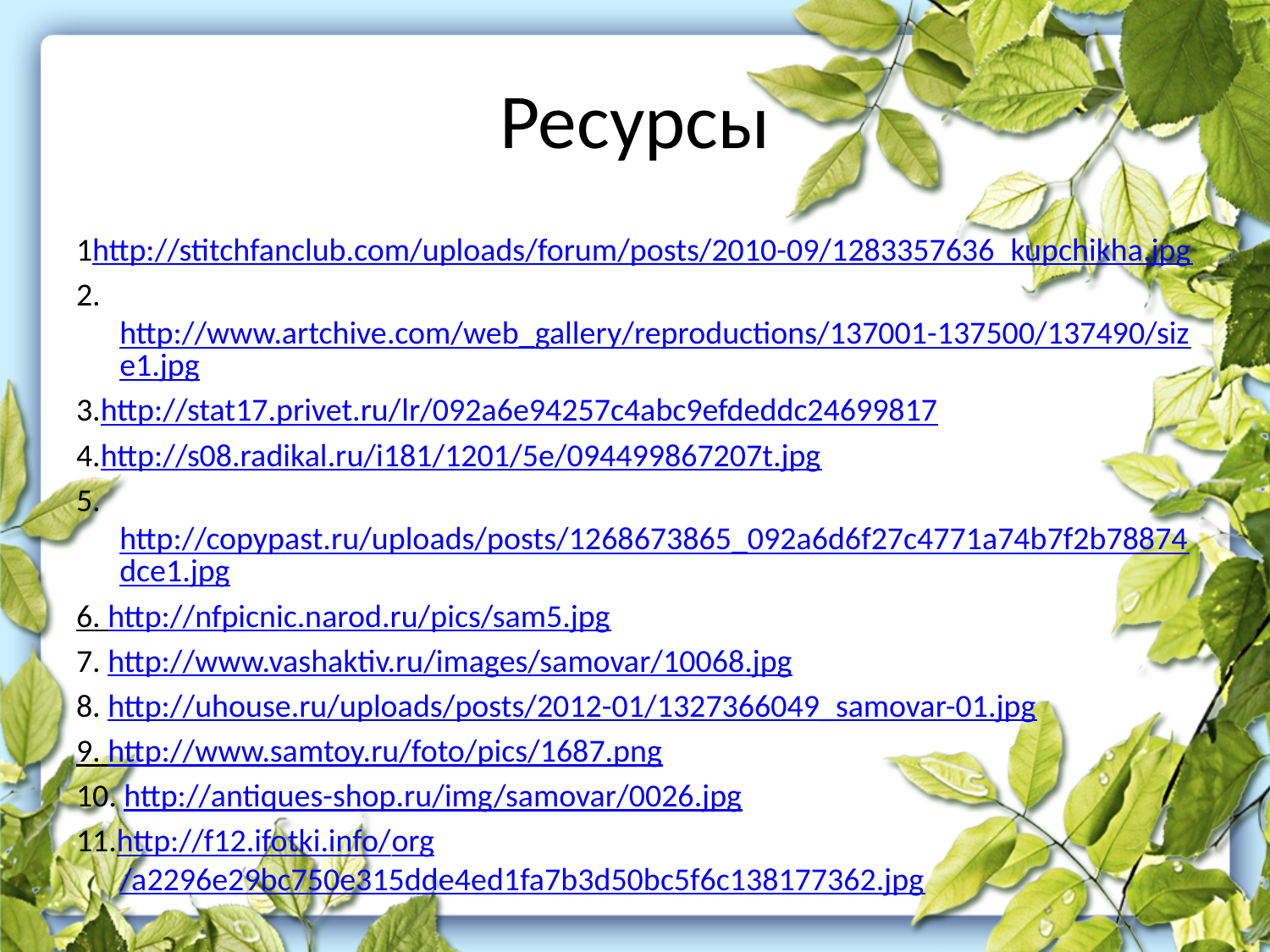

# Ресурсы
1http://stitchfanclub.com/uploads/forum/posts/2010-09/1283357636_kupchikha.jpg
2.http://www.artchive.com/web_gallery/reproductions/137001-137500/137490/size1.jpg
3.http://stat17.privet.ru/lr/092a6e94257c4abc9efdeddc24699817
4.http://s08.radikal.ru/i181/1201/5e/094499867207t.jpg
5.http://copypast.ru/uploads/posts/1268673865_092a6d6f27c4771a74b7f2b78874dce1.jpg
6. http://nfpicnic.narod.ru/pics/sam5.jpg
7. http://www.vashaktiv.ru/images/samovar/10068.jpg
8. http://uhouse.ru/uploads/posts/2012-01/1327366049_samovar-01.jpg
9. http://www.samtoy.ru/foto/pics/1687.png
10. http://antiques-shop.ru/img/samovar/0026.jpg
11.http://f12.ifotki.info/org/a2296e29bc750e315dde4ed1fa7b3d50bc5f6c138177362.jpg